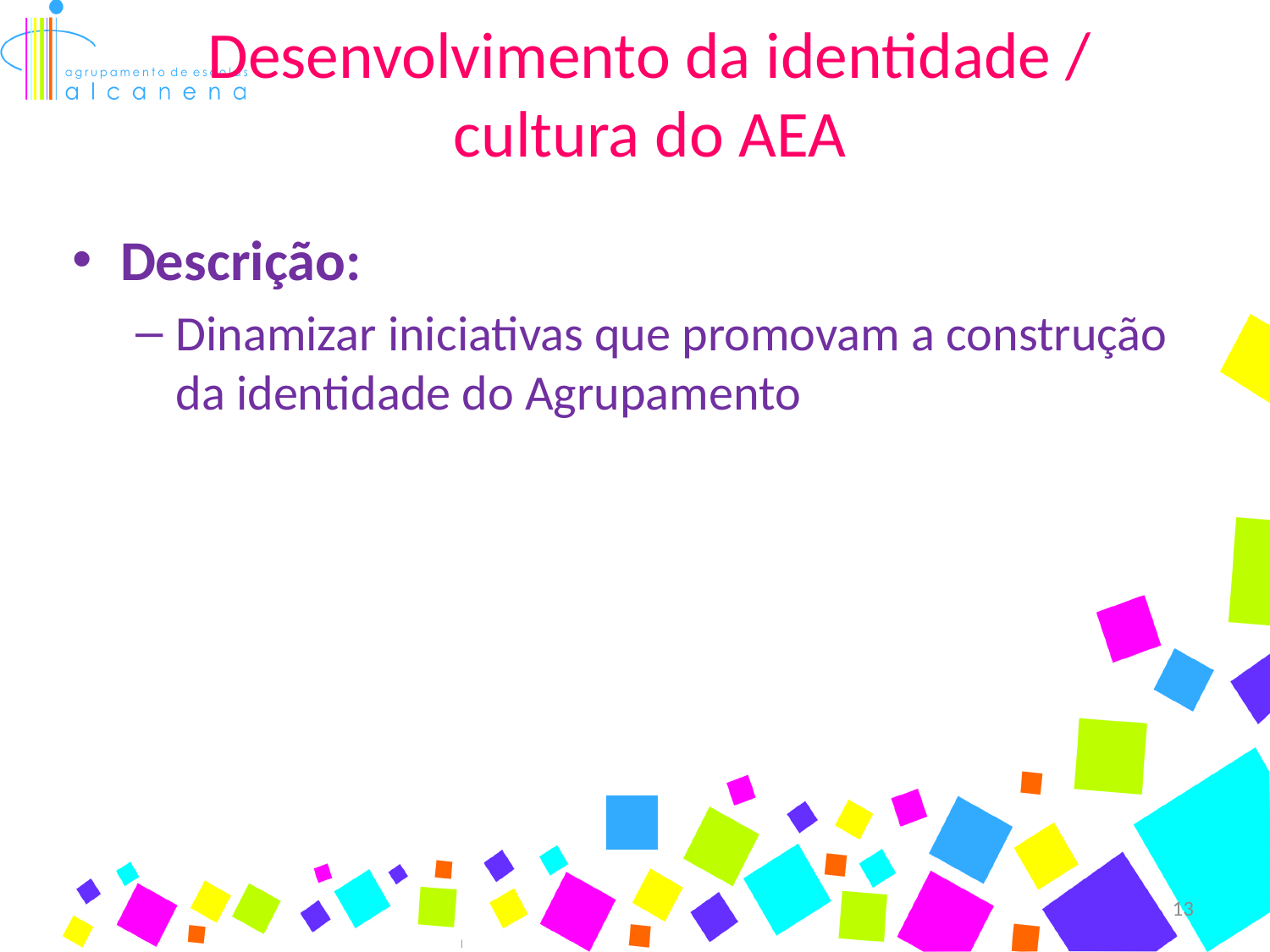

Desenvolvimento da identidade / cultura do AEA
Descrição:
Dinamizar iniciativas que promovam a construção da identidade do Agrupamento
13